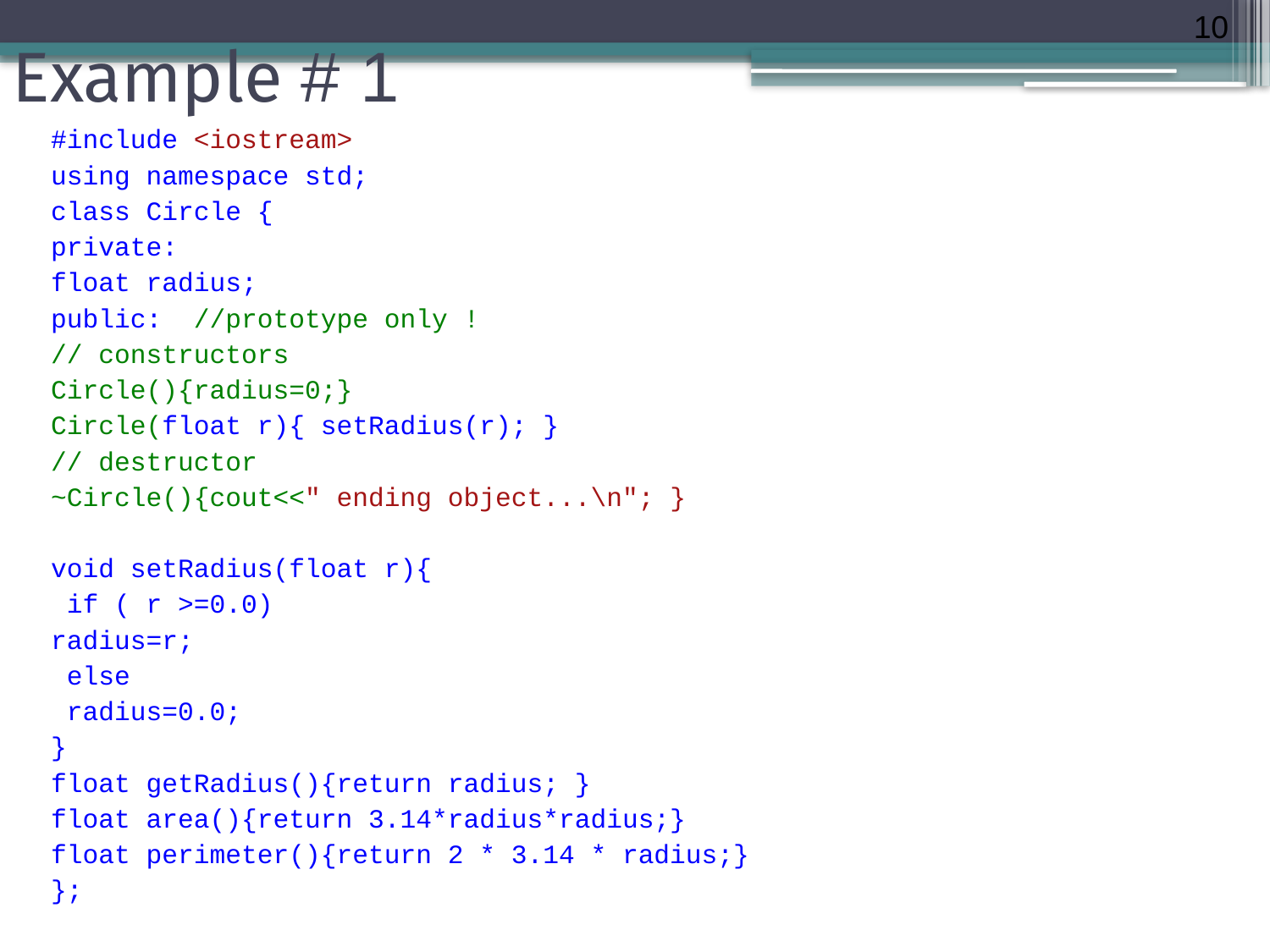

# Example # 1
10
#include <iostream>
using namespace std;
class Circle {
private:
float radius;
public:  //prototype only !
// constructors
Circle(){radius=0;}
Circle(float r){ setRadius(r); }
// destructor
~Circle(){cout<<" ending object...\n"; }

void setRadius(float r){
 if ( r >=0.0)‏
radius=r;
 else
 radius=0.0;
}
float getRadius(){return radius; }
float area(){return 3.14*radius*radius;}
float perimeter(){return 2 * 3.14 * radius;}
};